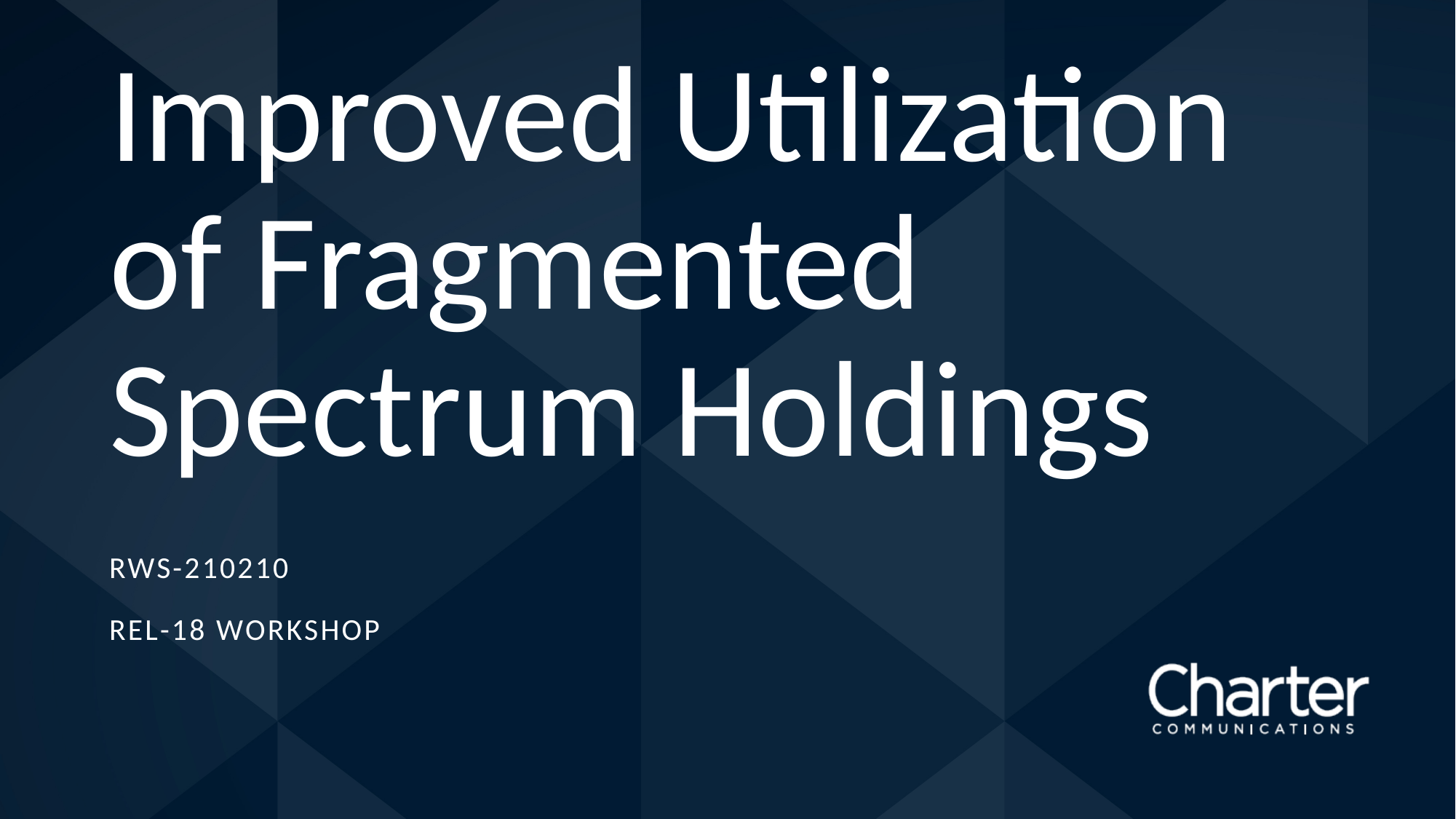

# Improved Utilization of Fragmented Spectrum Holdings
RWS-210210
Rel-18 Workshop